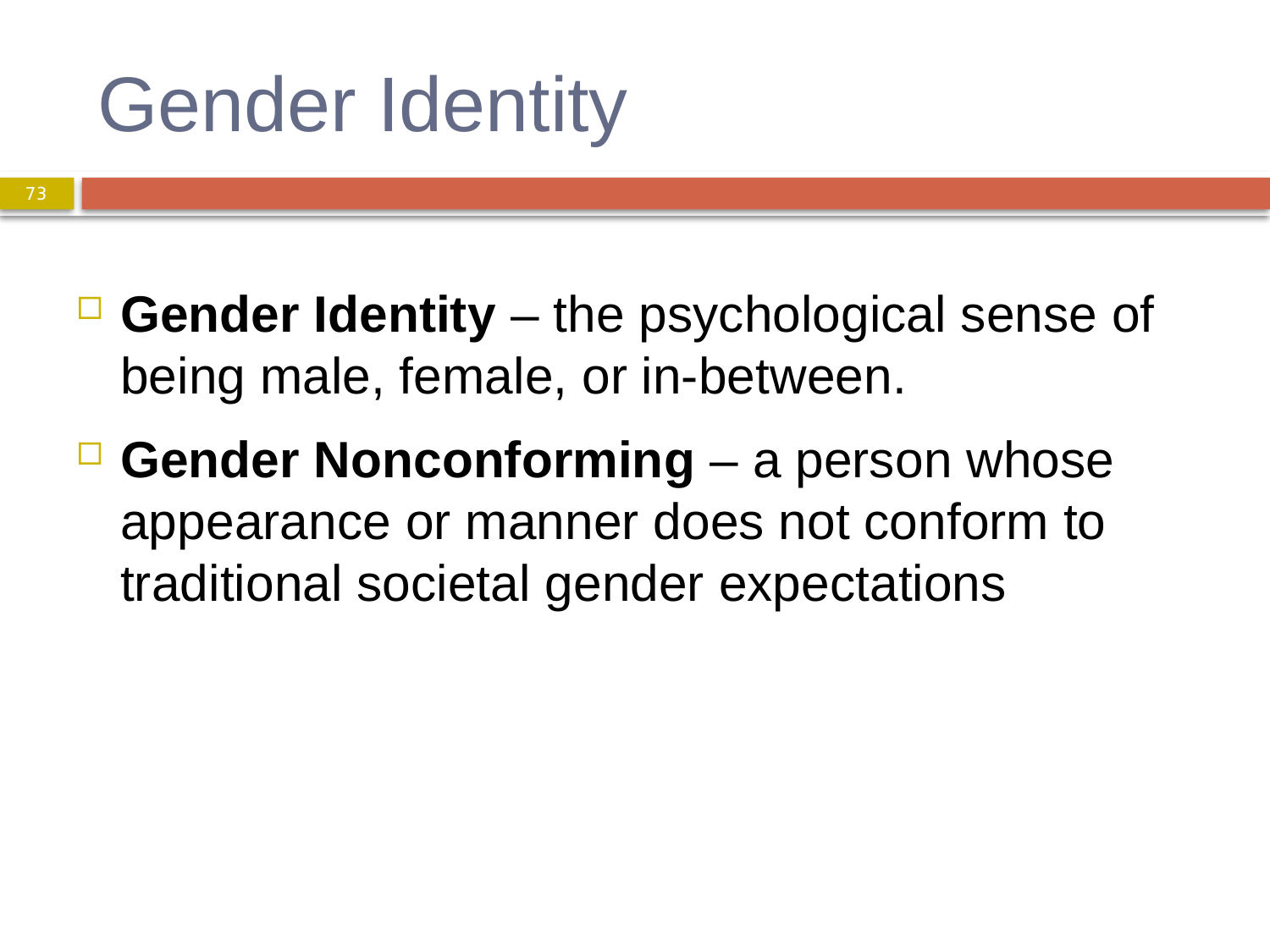

# Gender Identity
73
Gender Identity – the psychological sense of being male, female, or in-between.
Gender Nonconforming – a person whose appearance or manner does not conform to traditional societal gender expectations